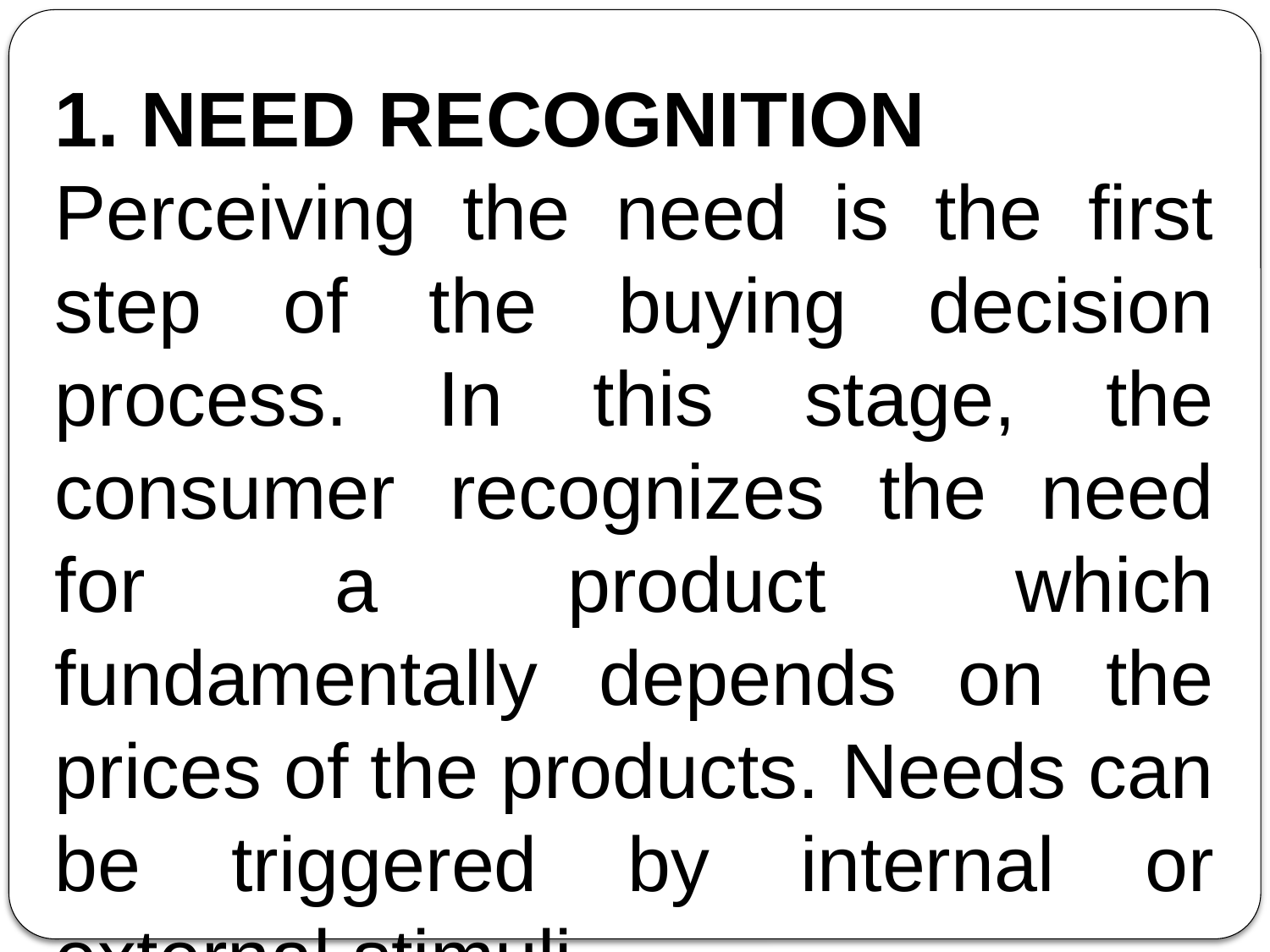

1. NEED RECOGNITION
Perceiving the need is the first step of the buying decision process. In this stage, the consumer recognizes the need for a product which fundamentally depends on the prices of the products. Needs can be triggered by internal or external stimuli.